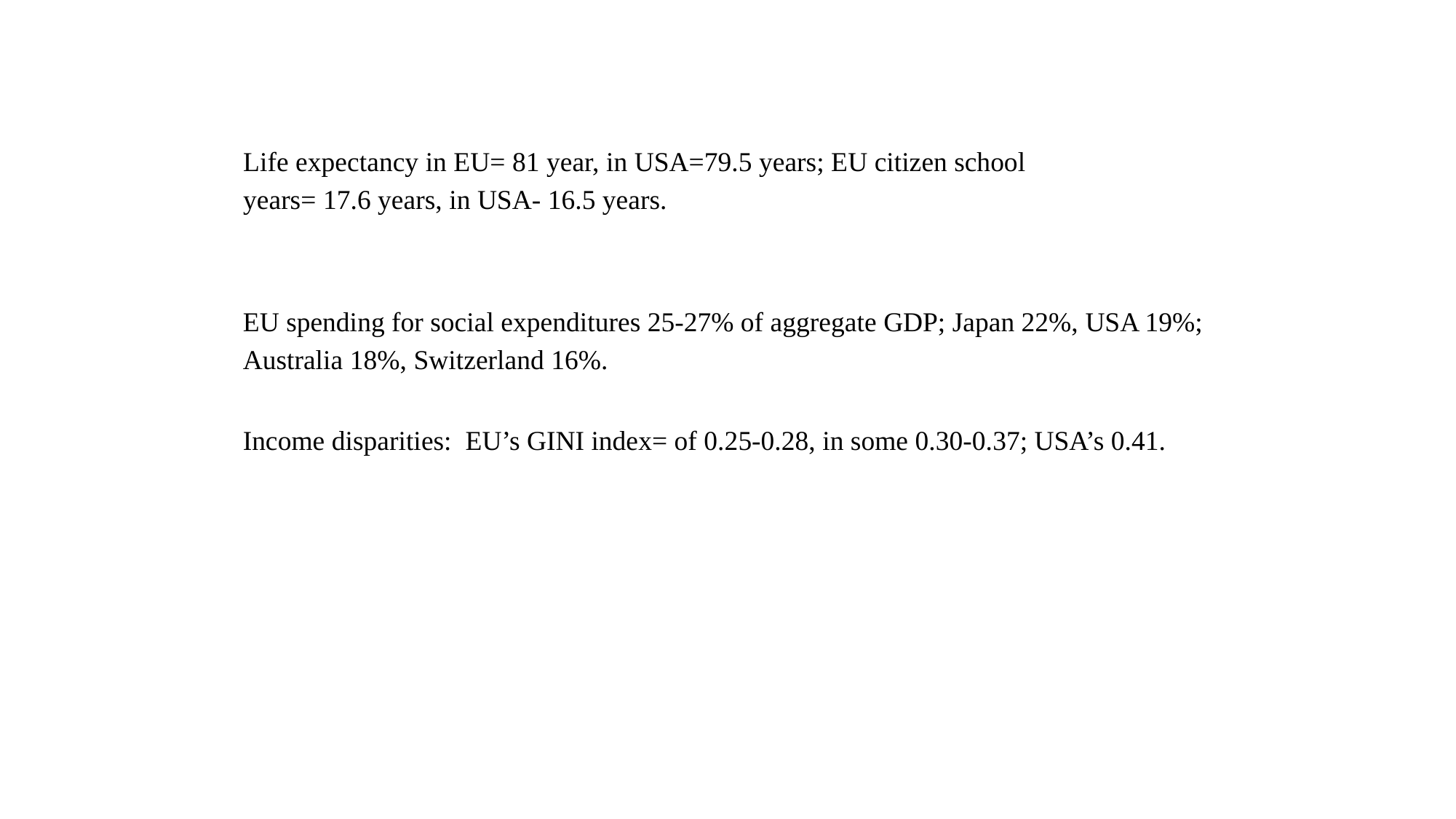

Life expectancy in EU= 81 year, in USA=79.5 years; EU citizen school years= 17.6 years, in USA- 16.5 years.
EU spending for social expenditures 25-27% of aggregate GDP; Japan 22%, USA 19%; Australia 18%, Switzerland 16%.
Income disparities:  EU’s GINI index= of 0.25-0.28, in some 0.30-0.37; USA’s 0.41.